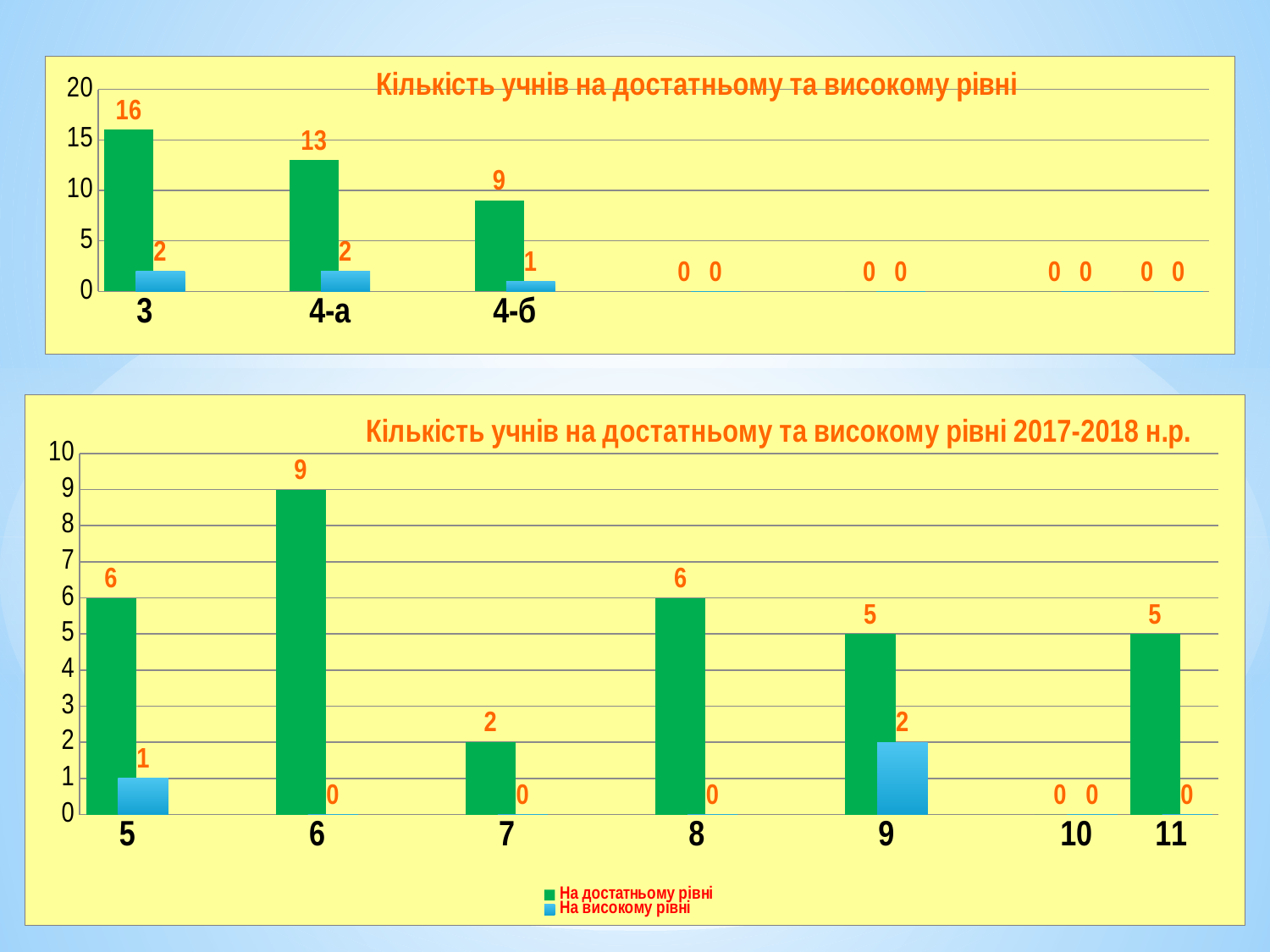

### Chart: Кількість учнів на достатньому та високому рівні

| Category |  |  |
|---|---|---|
| 3 | 16.0 | 2.0 |
|  | None | None |
| 4-а | 13.0 | 2.0 |
|  | None | None |
| 4-б | 9.0 | 1.0 |

### Chart: Кількість учнів на достатньому та високому рівні 2017-2018 н.р.

| Category |  |  |
|---|---|---|
| 5 | 6.0 | 1.0 |
|  | None | None |
| 6 | 9.0 | 0.0 |
|  | None | None |
| 7 | 2.0 | 0.0 |
|  | None | None |
| 8 | 6.0 | 0.0 |
|  | None | None |
| 9 | 5.0 | 2.0 |
|  | None | None |
| 10 | 0.0 | 0.0 |
| 11 | 5.0 | 0.0 |